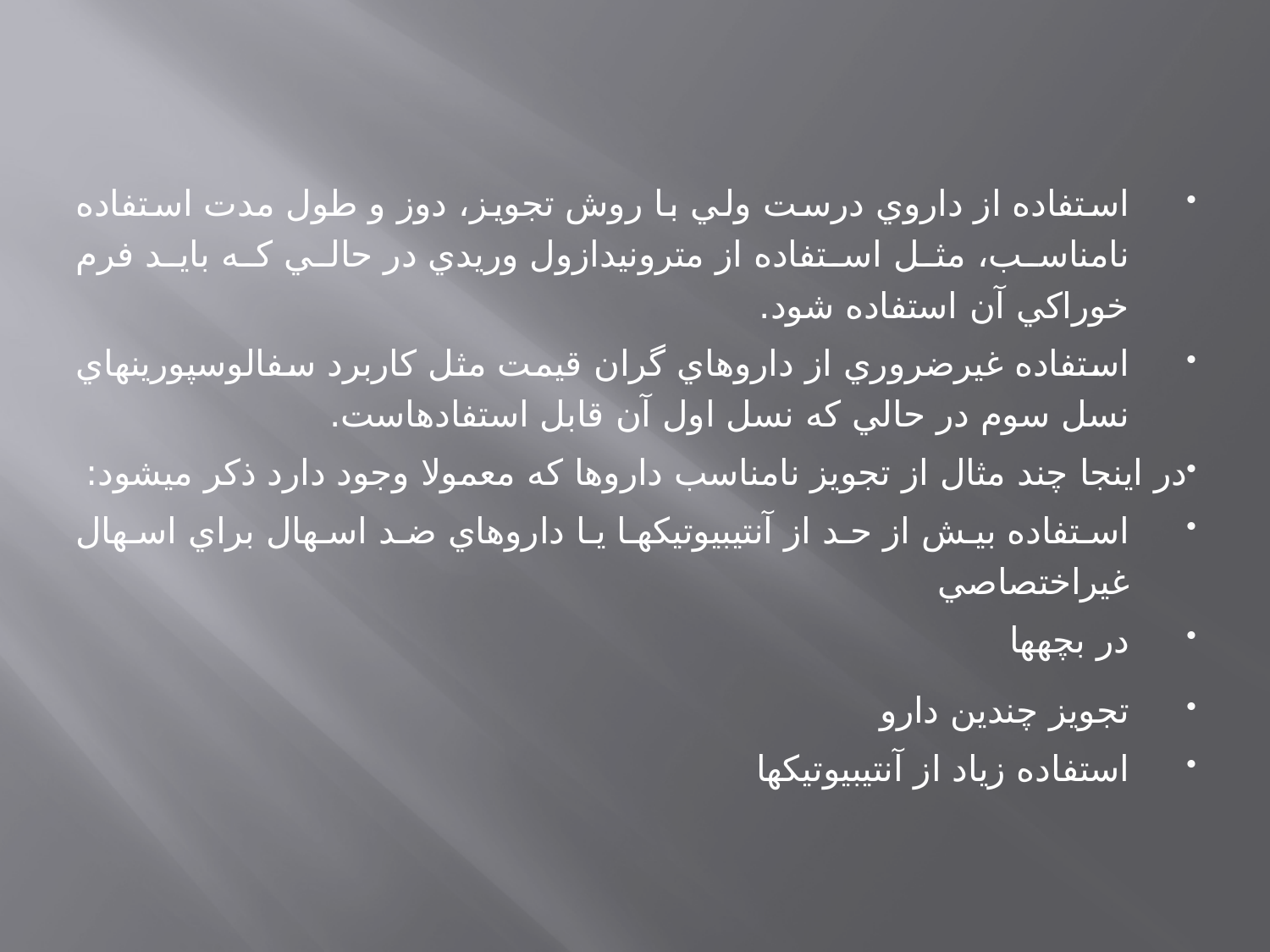

#
استفاده از داروي درست ولي با روش تجويز، دوز و طول مدت استفاده نامناسب، مثل استفاده از مترونيدازول وريدي در حالي كه بايد فرم خوراكي آن استفاده شود.
استفاده غيرضروري از داروهاي گران قيمت مثل كاربرد سفالوسپورين­هاي نسل سوم در حالي كه نسل اول آن قابل استفاده­است.
در اينجا چند مثال از تجويز نامناسب داروها كه معمولا وجود دارد ذكر مي­شود:
استفاده بيش از حد از آنتي­بيوتيك­ها يا داروهاي ضد اسهال براي اسهال غيراختصاصي
در بچه­ها
تجويز چندين دارو
استفاده زياد از آنتي­بيوتيك­ها